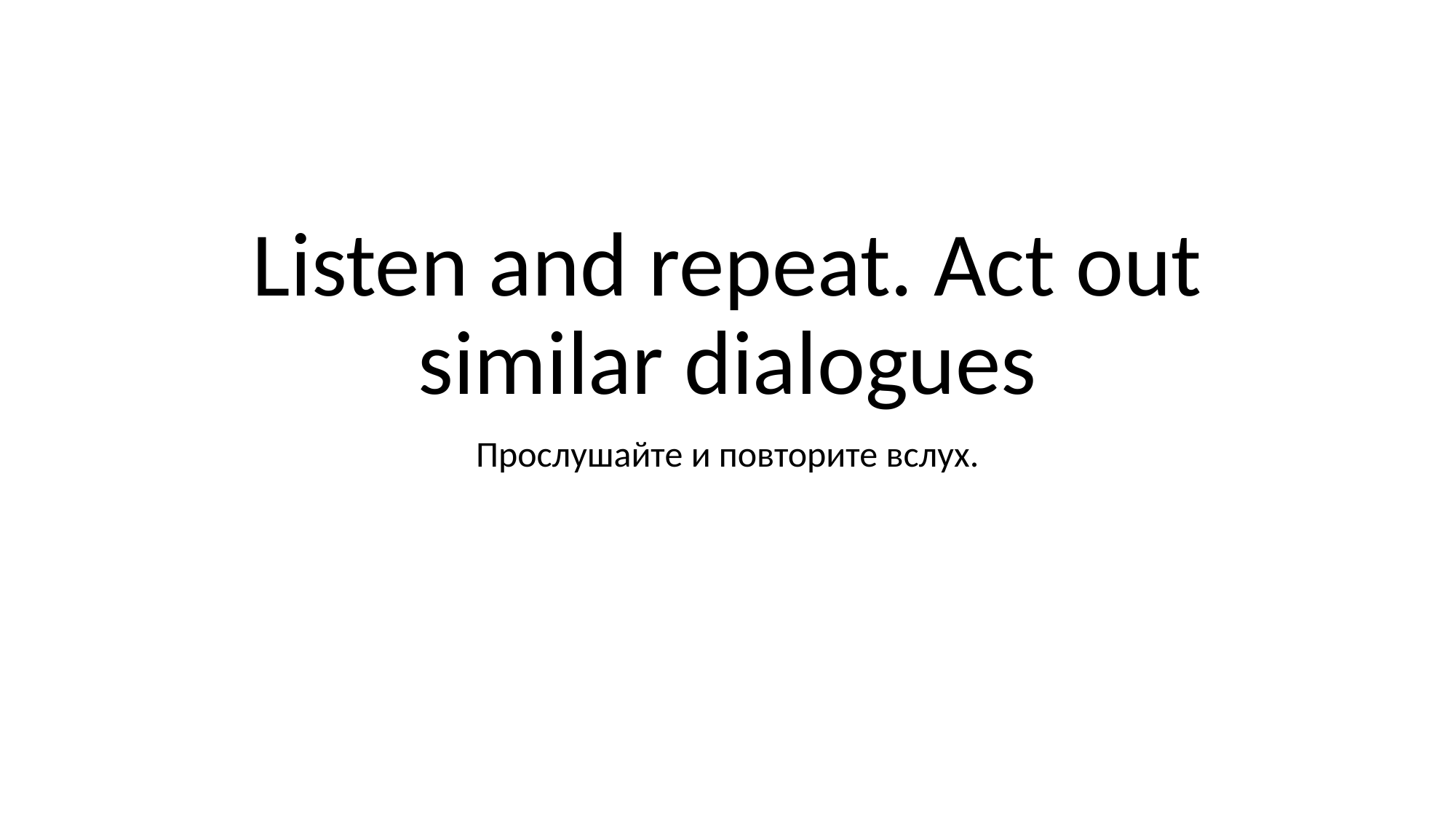

# Listen and repeat. Act out similar dialogues
Прослушайте и повторите вслух.